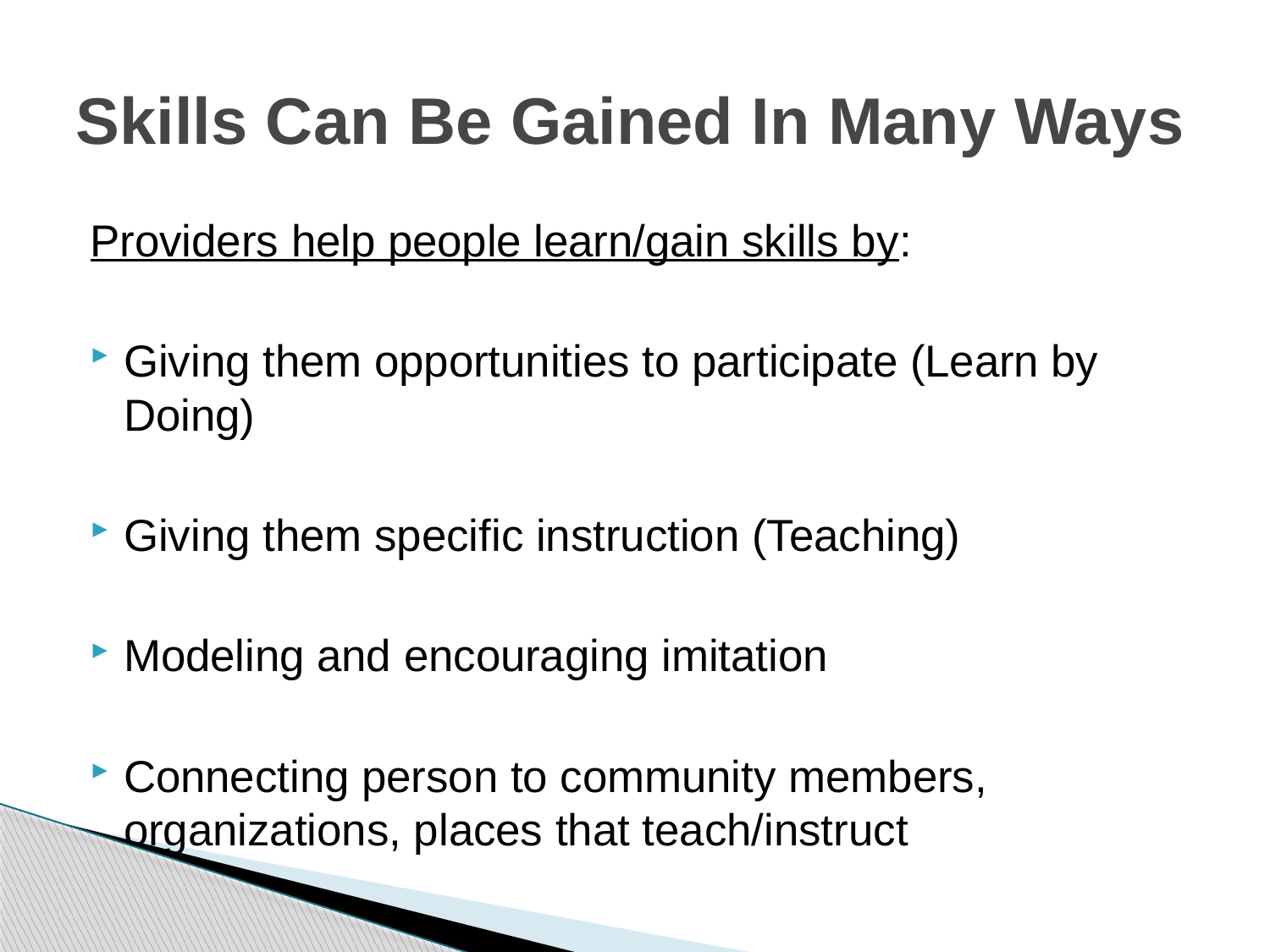

# Skills Can Be Gained In Many Ways
Providers help people learn/gain skills by:

Giving them opportunities to participate (Learn by Doing)

Giving them specific instruction (Teaching)

Modeling and encouraging imitation

Connecting person to community members, organizations, places that teach/instruct